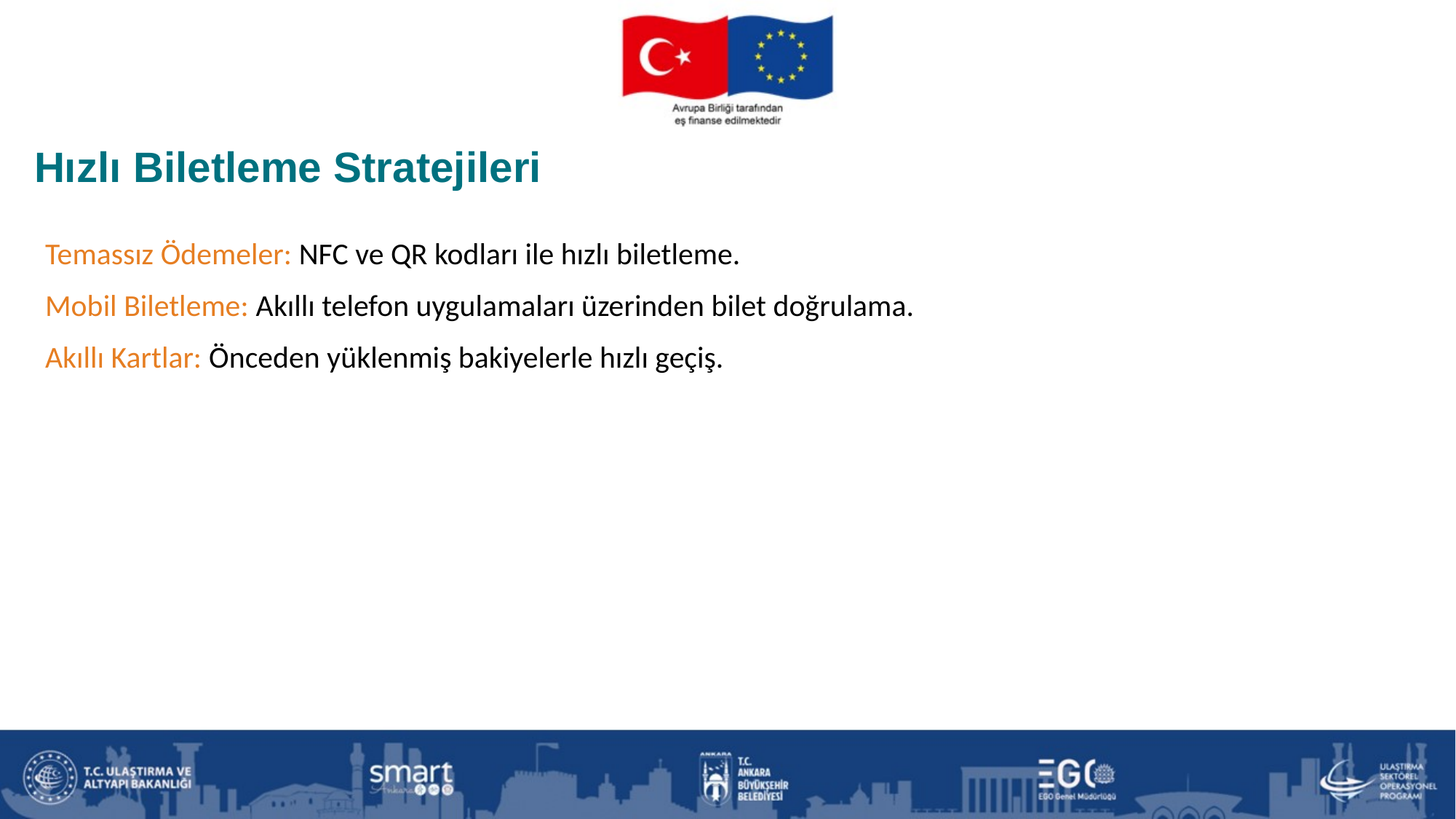

Hızlı Biletleme Stratejileri

Temassız Ödemeler: NFC ve QR kodları ile hızlı biletleme.
Mobil Biletleme: Akıllı telefon uygulamaları üzerinden bilet doğrulama.
Akıllı Kartlar: Önceden yüklenmiş bakiyelerle hızlı geçiş.